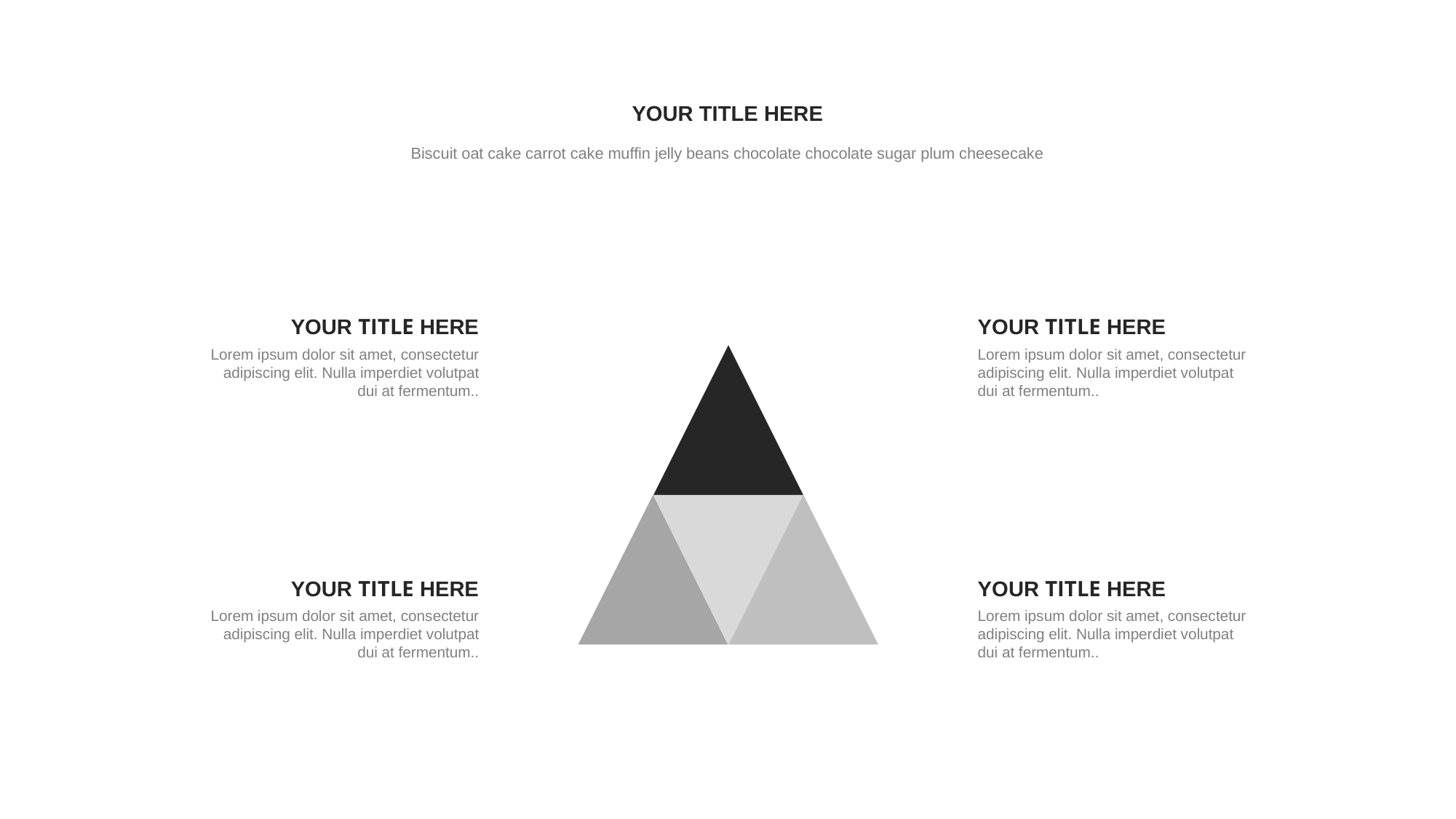

YOUR TITLE HERE
Biscuit oat cake carrot cake muffin jelly beans chocolate chocolate sugar plum cheesecake
YOUR TITLE HERE
YOUR TITLE HERE
Lorem ipsum dolor sit amet, consectetur adipiscing elit. Nulla imperdiet volutpat dui at fermentum..
Lorem ipsum dolor sit amet, consectetur adipiscing elit. Nulla imperdiet volutpat dui at fermentum..

YOUR TITLE HERE
YOUR TITLE HERE
Lorem ipsum dolor sit amet, consectetur adipiscing elit. Nulla imperdiet volutpat dui at fermentum..
Lorem ipsum dolor sit amet, consectetur adipiscing elit. Nulla imperdiet volutpat dui at fermentum..